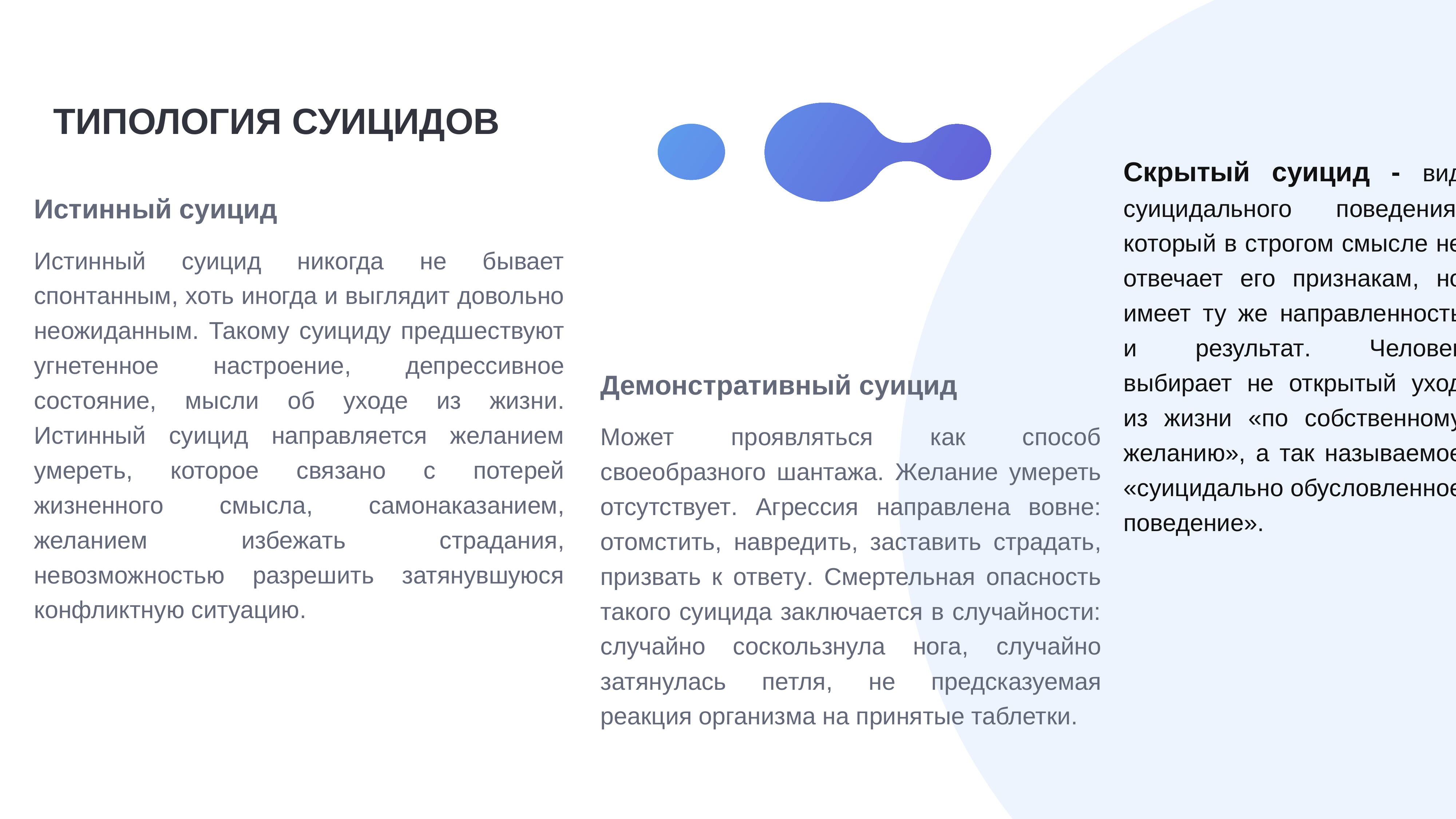

ТИПОЛОГИЯ СУИЦИДОВ

Скрытый суицид - вид суицидального поведения, который в строгом смысле не отвечает его признакам, но имеет ту же направленность и результат. Человек выбирает не открытый уход из жизни «по собственному желанию», а так называемое «суицидально обусловленное поведение».

Истинный суицид
Истинный суицид никогда не бывает спонтанным, хоть иногда и выглядит довольно неожиданным. Такому суициду предшествуют угнетенное настроение, депрессивное состояние, мысли об уходе из жизни. Истинный суицид направляется желанием умереть, которое связано с потерей жизненного смысла, самонаказанием, желанием избежать страдания, невозможностью разрешить затянувшуюся конфликтную ситуацию.
Демонстративный суицид
Может проявляться как способ своеобразного шантажа. Желание умереть отсутствует. Агрессия направлена вовне: отомстить, навредить, заставить страдать, призвать к ответу. Смертельная опасность такого суицида заключается в случайности: случайно соскользнула нога, случайно затянулась петля, не предсказуемая реакция организма на принятые таблетки.